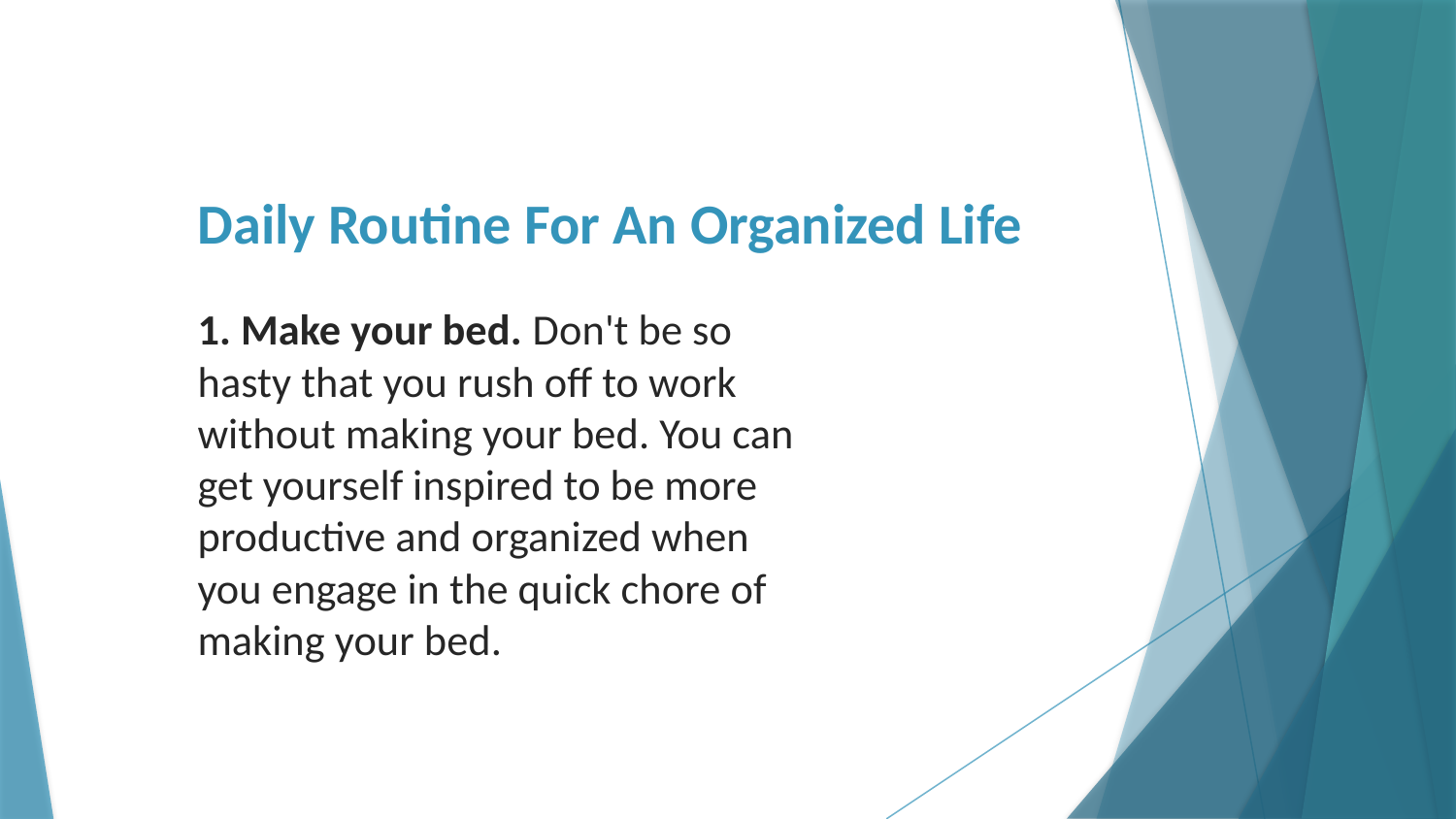

# Daily Routine For An Organized Life
1. Make your bed. Don't be so hasty that you rush off to work without making your bed. You can get yourself inspired to be more productive and organized when you engage in the quick chore of making your bed.